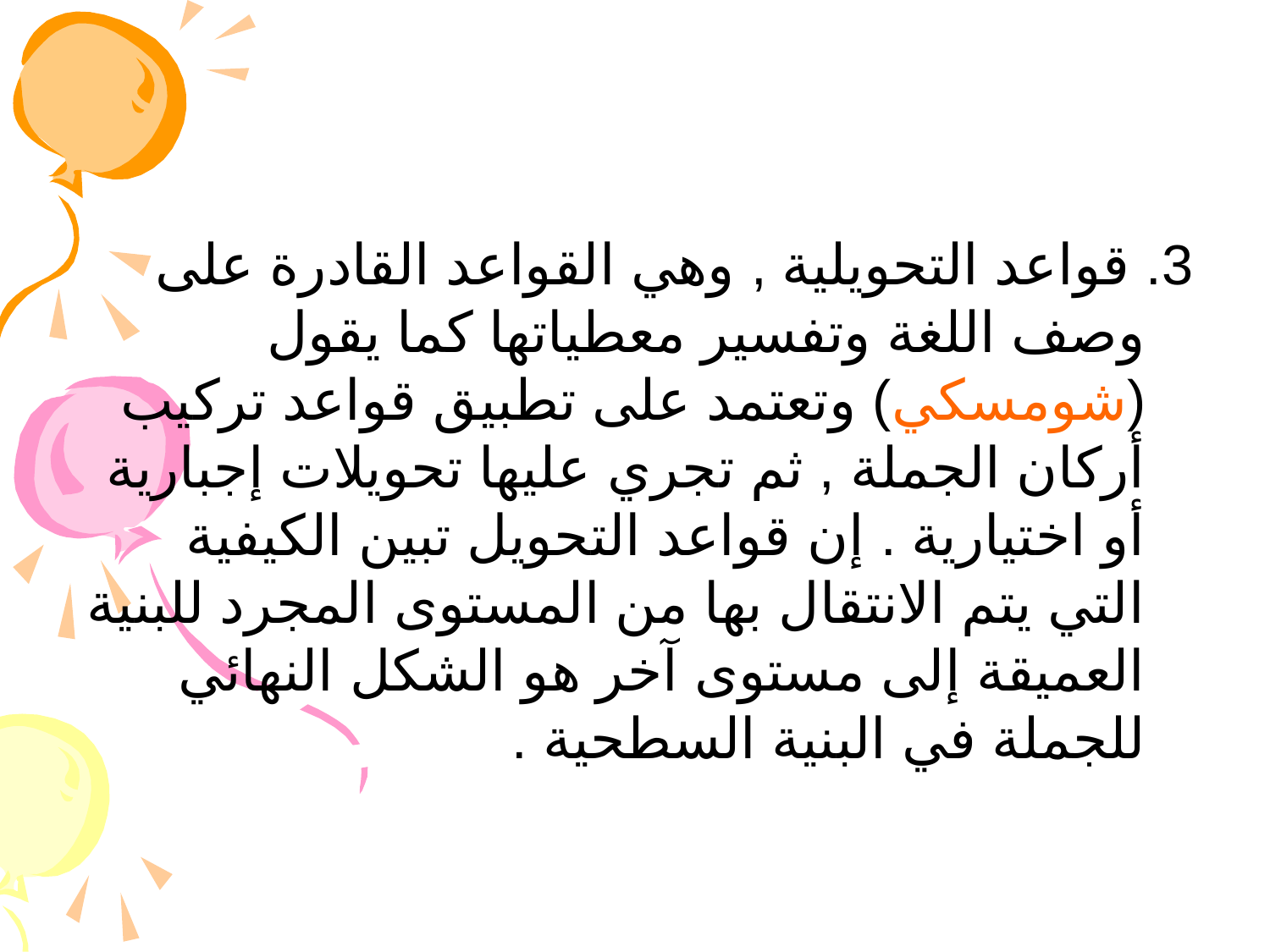

3. قواعد التحويلية , وهي القواعد القادرة على وصف اللغة وتفسير معطياتها كما يقول (شومسكي) وتعتمد على تطبيق قواعد تركيب أركان الجملة , ثم تجري عليها تحويلات إجبارية أو اختيارية . إن قواعد التحويل تبين الكيفية التي يتم الانتقال بها من المستوى المجرد للبنية العميقة إلى مستوى آخر هو الشكل النهائي للجملة في البنية السطحية .